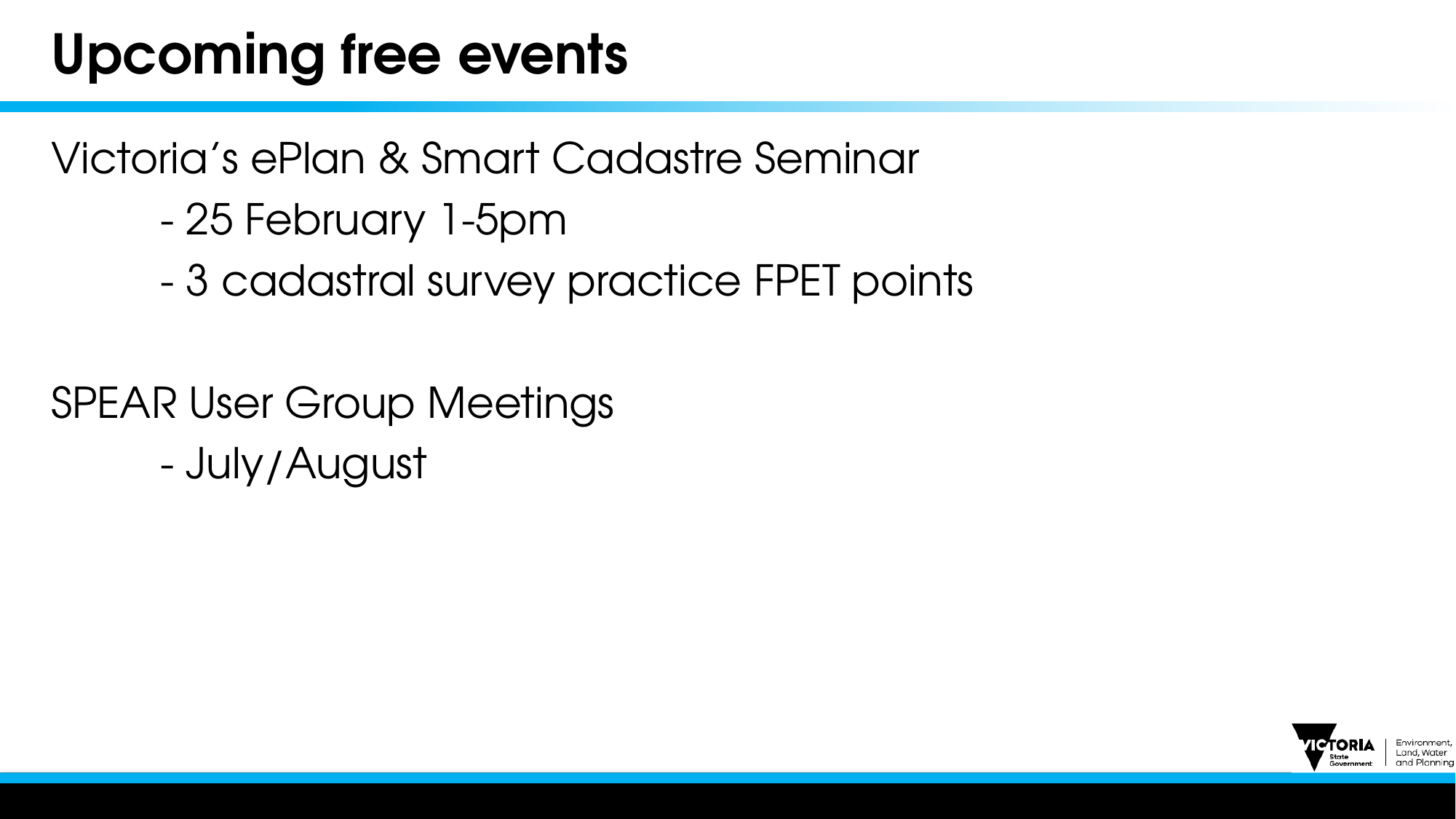

# Upcoming free events
Victoria’s ePlan & Smart Cadastre Seminar
	- 25 February 1-5pm
	- 3 cadastral survey practice FPET points

SPEAR User Group Meetings
	- July/August